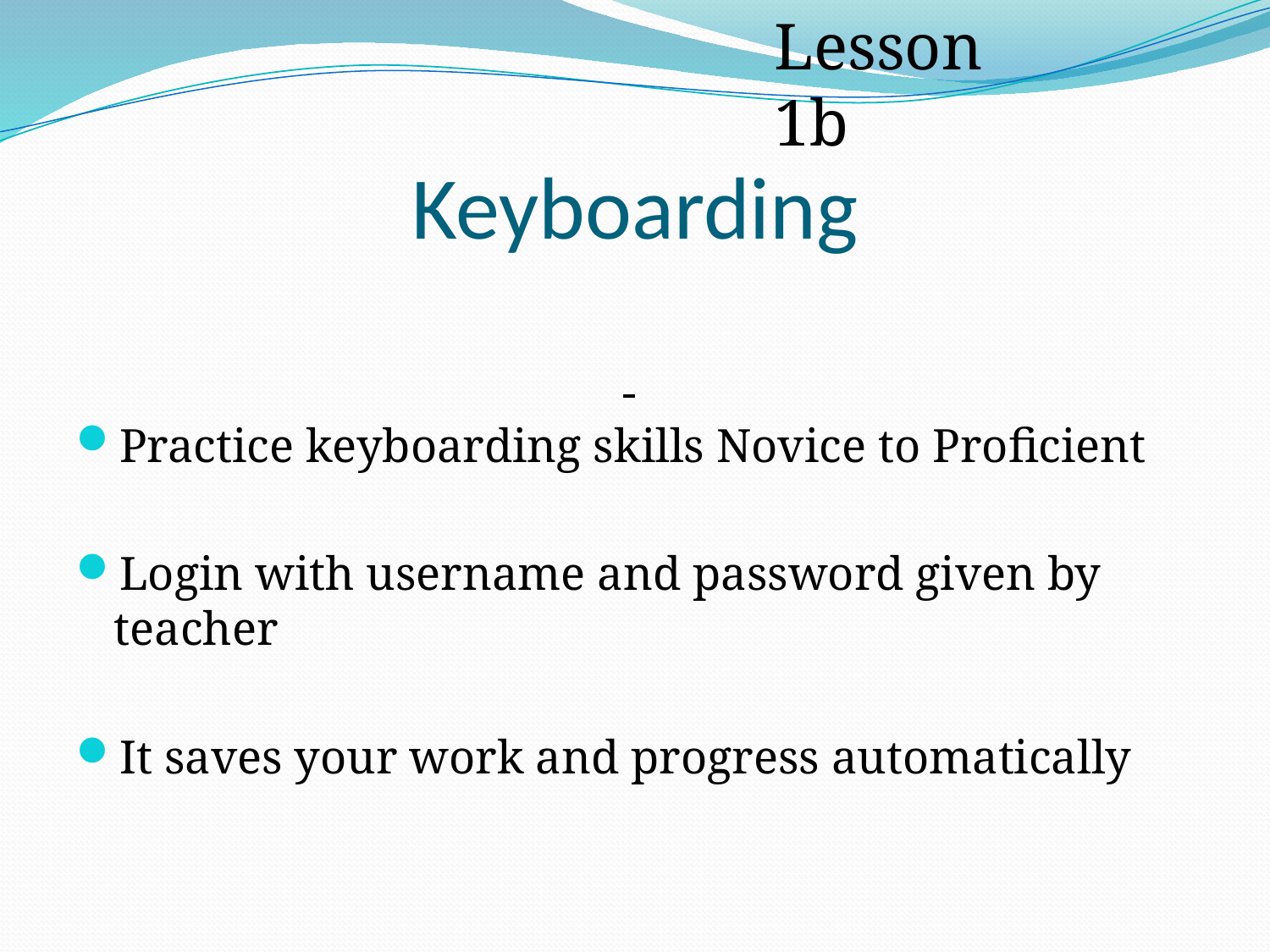

Lesson 1b
# Keyboarding

Practice keyboarding skills Novice to Proficient

Login with username and password given by teacher

It saves your work and progress automatically